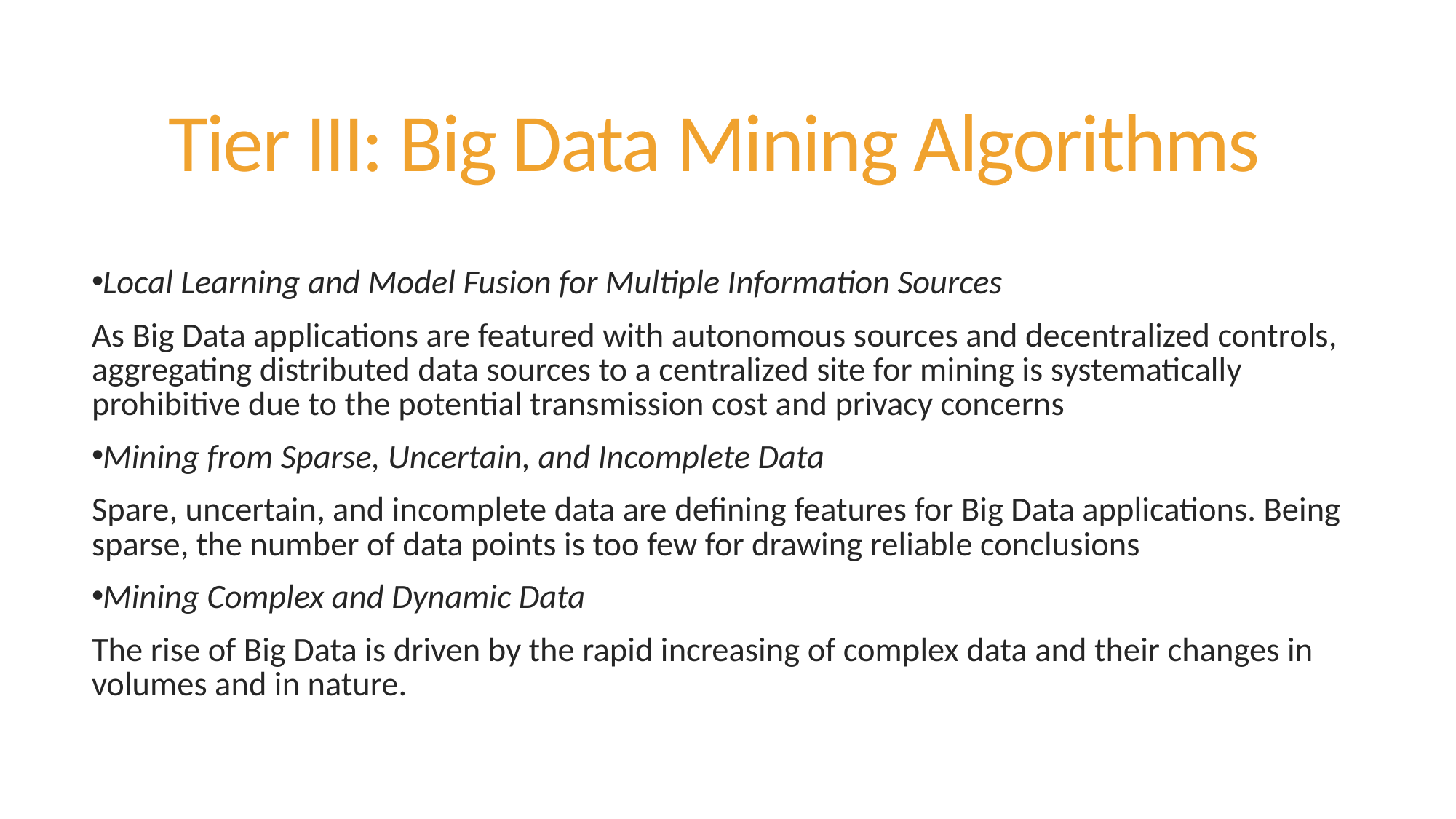

# Tier III: Big Data Mining Algorithms
Local Learning and Model Fusion for Multiple Information Sources
As Big Data applications are featured with autonomous sources and decentralized controls, aggregating distributed data sources to a centralized site for mining is systematically prohibitive due to the potential transmission cost and privacy concerns
Mining from Sparse, Uncertain, and Incomplete Data
Spare, uncertain, and incomplete data are defining features for Big Data applications. Being sparse, the number of data points is too few for drawing reliable conclusions
Mining Complex and Dynamic Data
The rise of Big Data is driven by the rapid increasing of complex data and their changes in volumes and in nature.